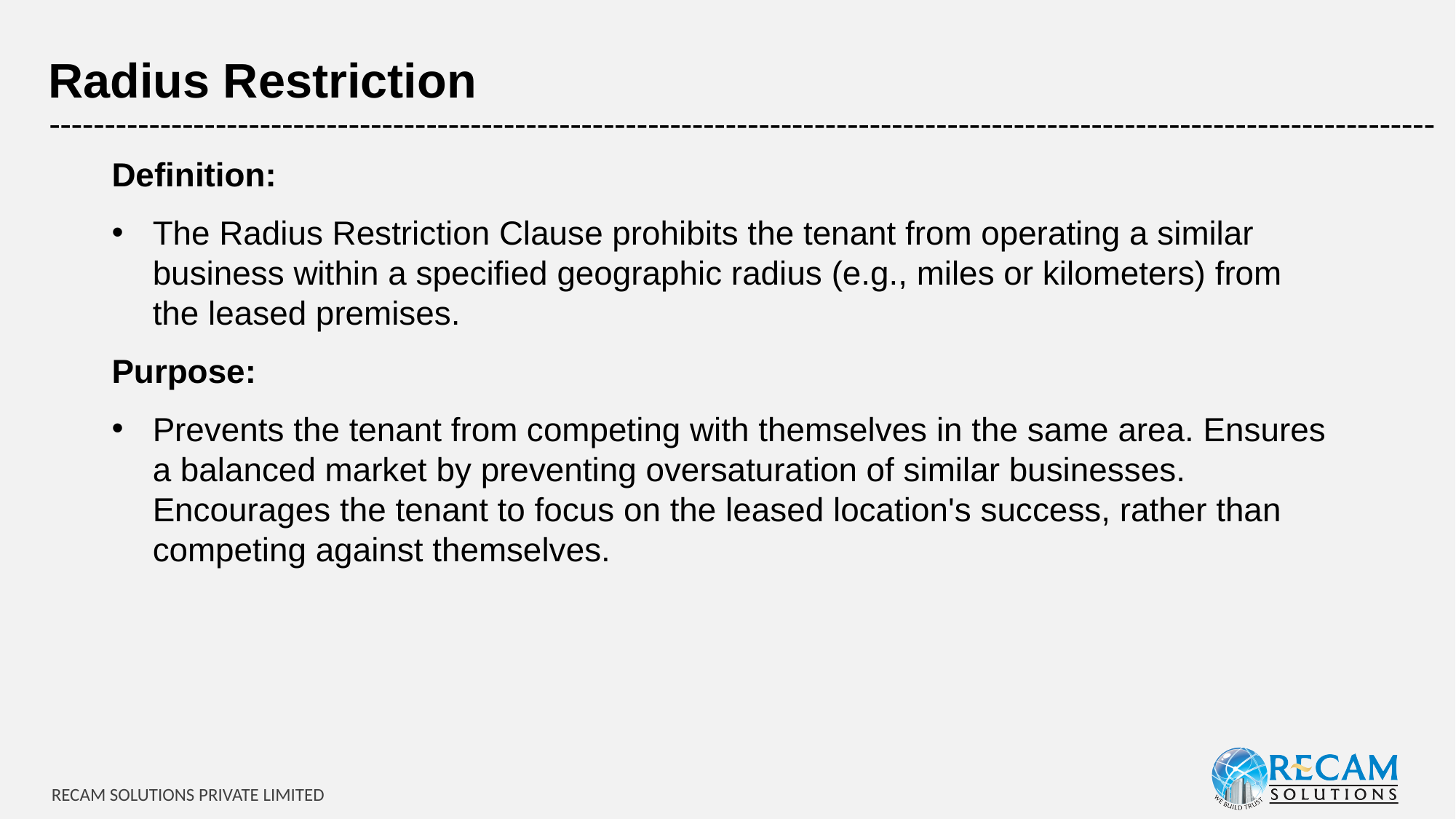

Radius Restriction
-----------------------------------------------------------------------------------------------------------------------------
Definition:
The Radius Restriction Clause prohibits the tenant from operating a similar business within a specified geographic radius (e.g., miles or kilometers) from the leased premises.
Purpose:
Prevents the tenant from competing with themselves in the same area. Ensures a balanced market by preventing oversaturation of similar businesses. Encourages the tenant to focus on the leased location's success, rather than competing against themselves.
RECAM SOLUTIONS PRIVATE LIMITED